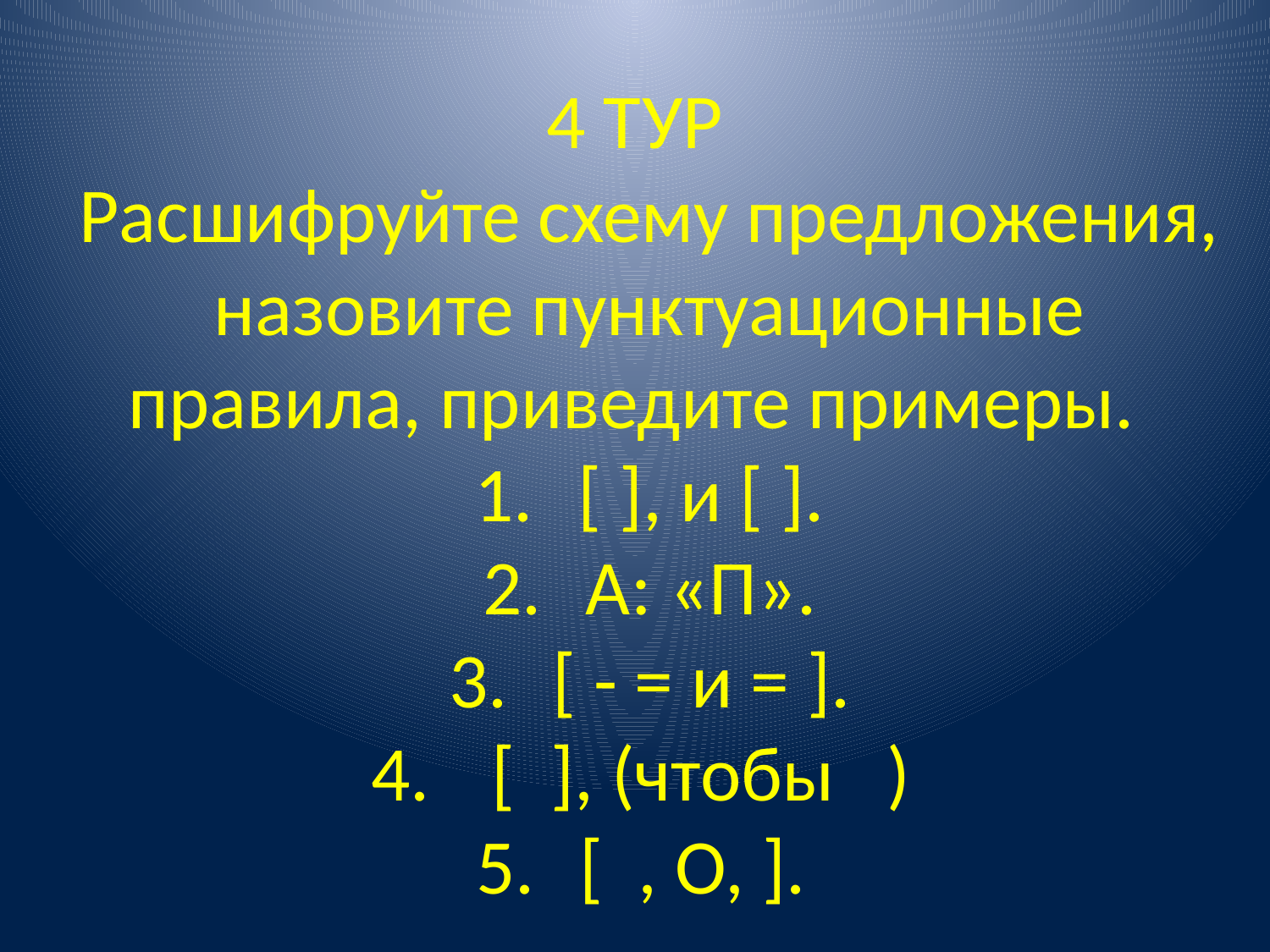

# 4 ТУР
Расшифруйте схему предложения, назовите пунктуационные правила, приведите примеры.
[ ], и [ ].
А: «П».
[ - = и = ].
 [  ], (чтобы   )
[  , О, ].